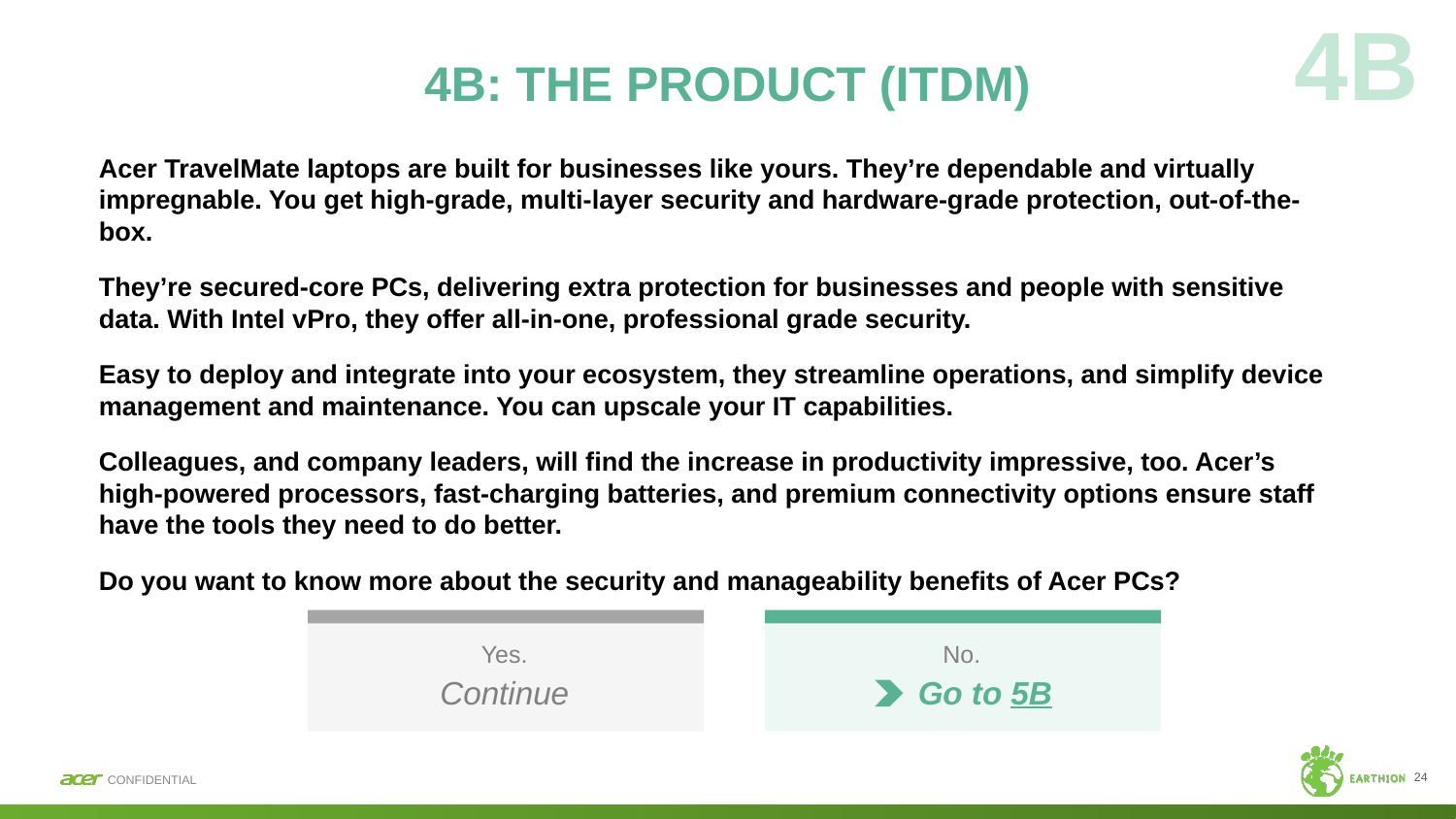

4B
# 4B: THE PRODUCT (ITDM)
Acer TravelMate laptops are built for businesses like yours. They’re dependable and virtually impregnable. You get high-grade, multi-layer security and hardware-grade protection, out-of-the-box.
They’re secured-core PCs, delivering extra protection for businesses and people with sensitive data. With Intel vPro, they offer all-in-one, professional grade security.
Easy to deploy and integrate into your ecosystem, they streamline operations, and simplify device management and maintenance. You can upscale your IT capabilities.
Colleagues, and company leaders, will find the increase in productivity impressive, too. Acer’s high-powered processors, fast-charging batteries, and premium connectivity options ensure staff have the tools they need to do better.
Do you want to know more about the security and manageability benefits of Acer PCs?

Yes.

Continue

No.

 Go to 5B

24